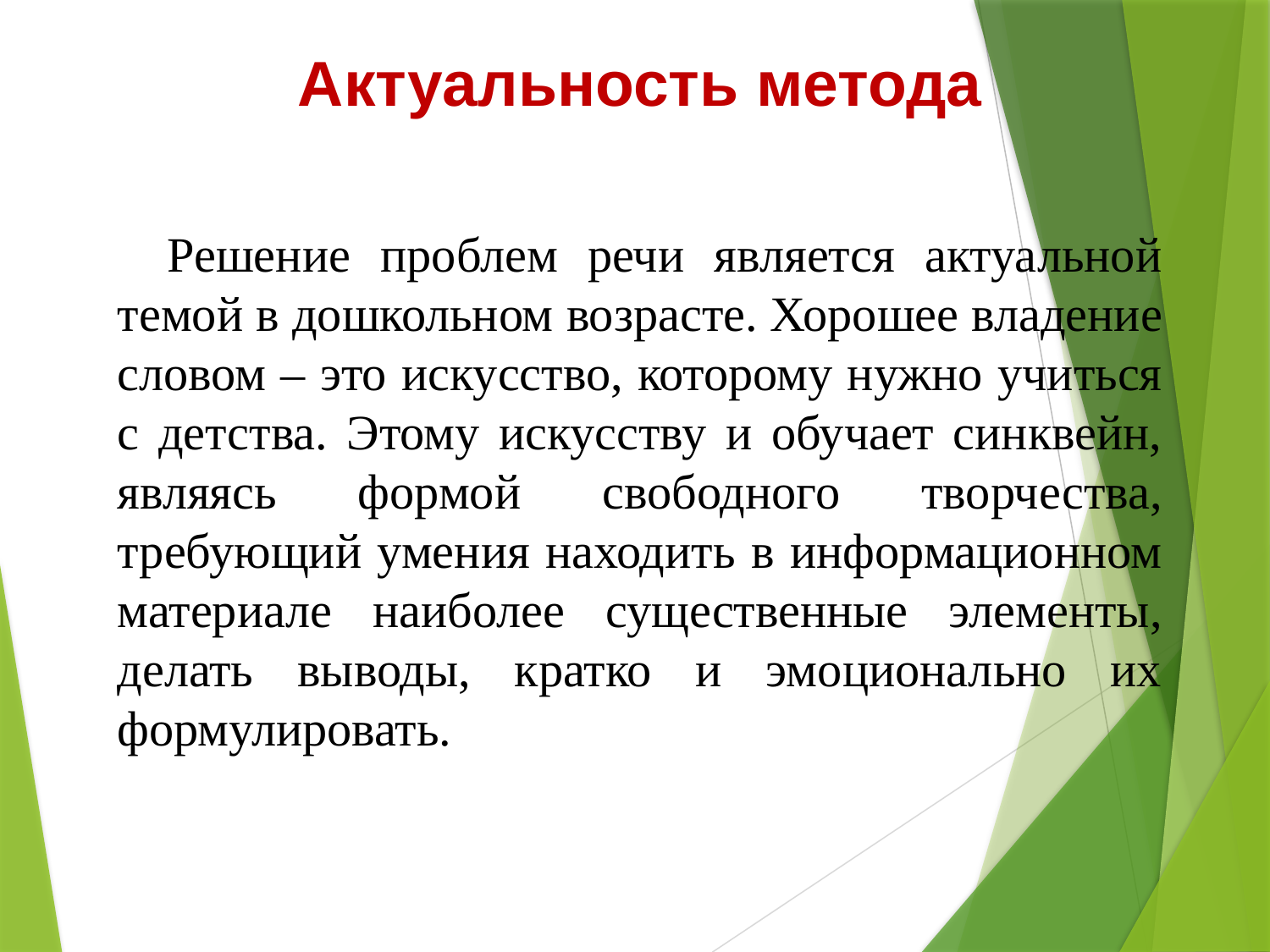

Актуальность метода
Решение проблем речи является актуальной темой в дошкольном возрасте. Хорошее владение словом – это искусство, которому нужно учиться с детства. Этому искусству и обучает синквейн, являясь формой свободного творчества, требующий умения находить в информационном материале наиболее существенные элементы, делать выводы, кратко и эмоционально их формулировать.